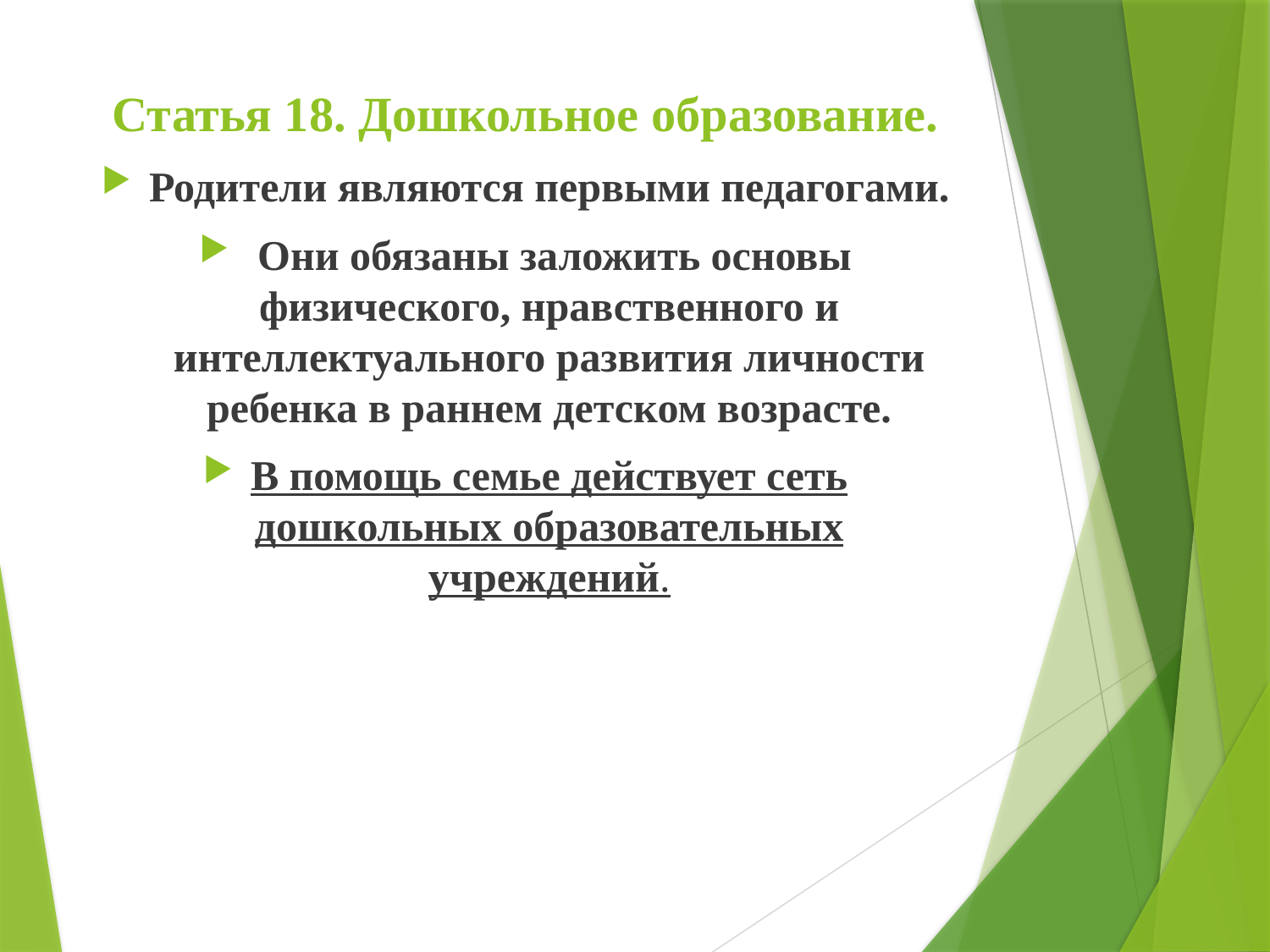

Статья 18. Дошкольное образование.
Родители являются первыми педагогами.
 Они обязаны заложить основы физического, нравственного и интеллектуального развития личности ребенка в раннем детском возрасте.
В помощь семье действует сеть дошкольных образовательных учреждений.
#